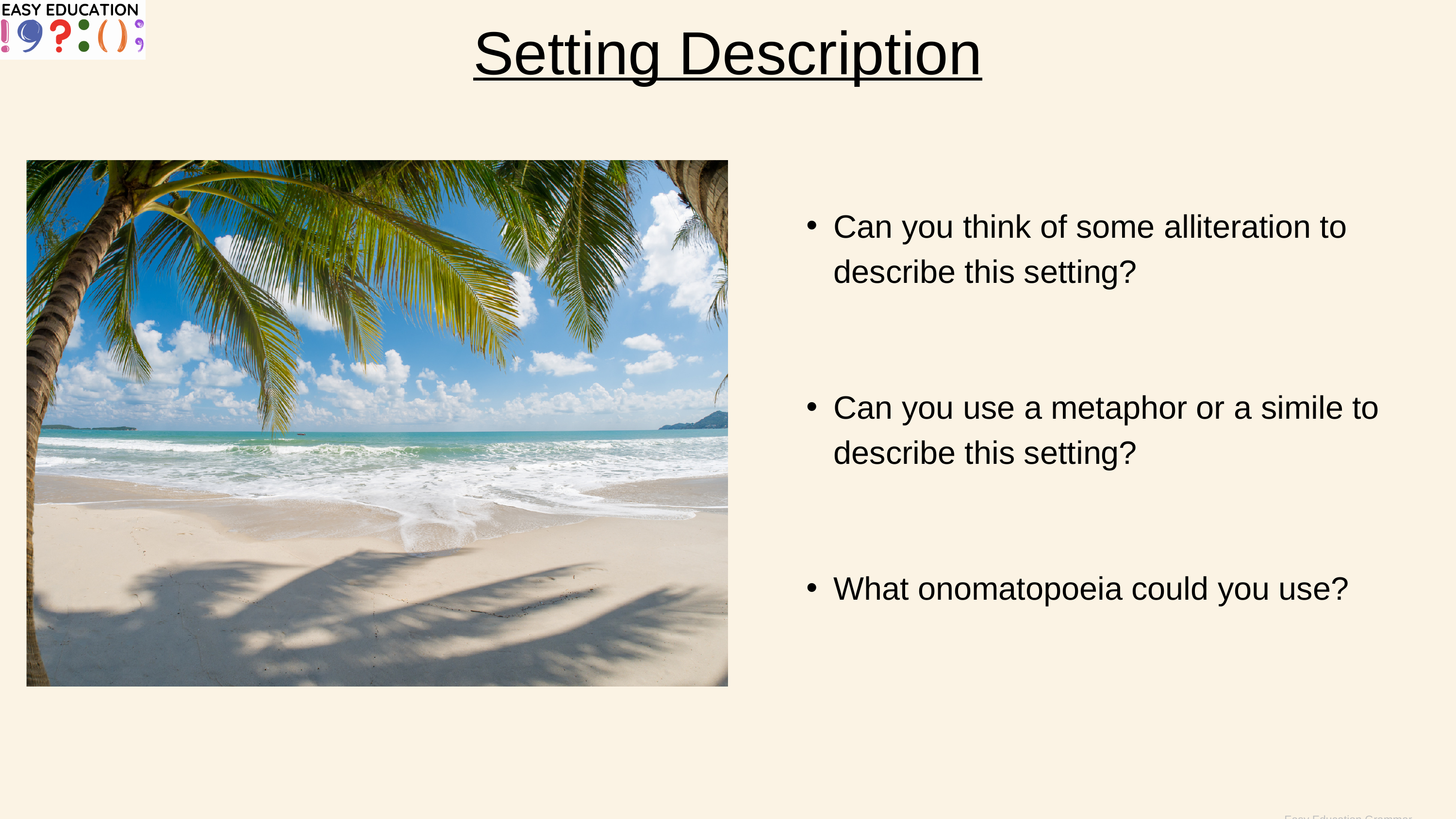

Setting Description

Can you think of some alliteration to describe this setting?

Can you use a metaphor or a simile to describe this setting?

What onomatopoeia could you use?